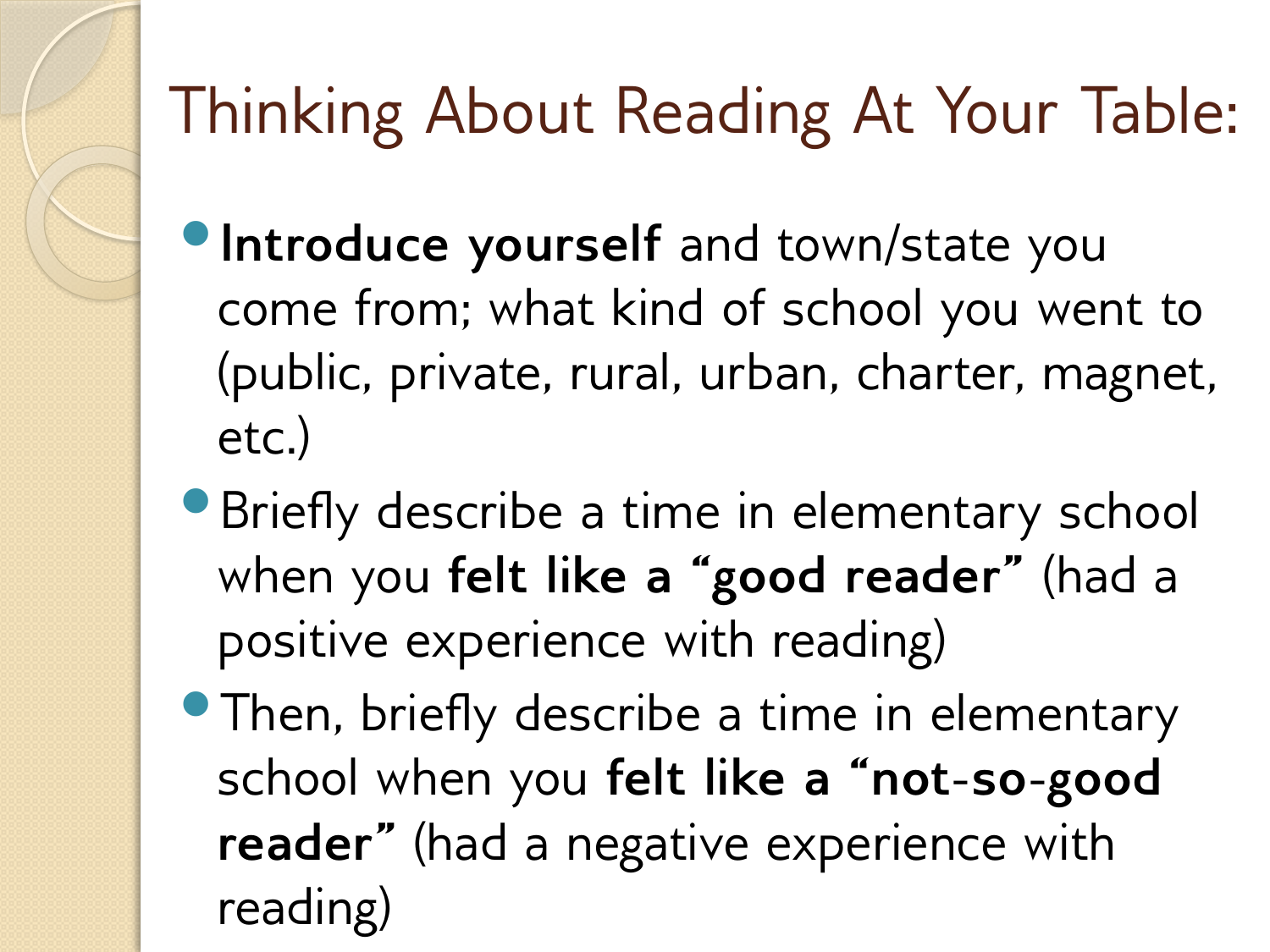

# Thinking About Reading At Your Table:
Introduce yourself and town/state you come from; what kind of school you went to (public, private, rural, urban, charter, magnet, etc.)
Briefly describe a time in elementary school when you felt like a “good reader” (had a positive experience with reading)
Then, briefly describe a time in elementary school when you felt like a “not-so-good reader” (had a negative experience with reading)